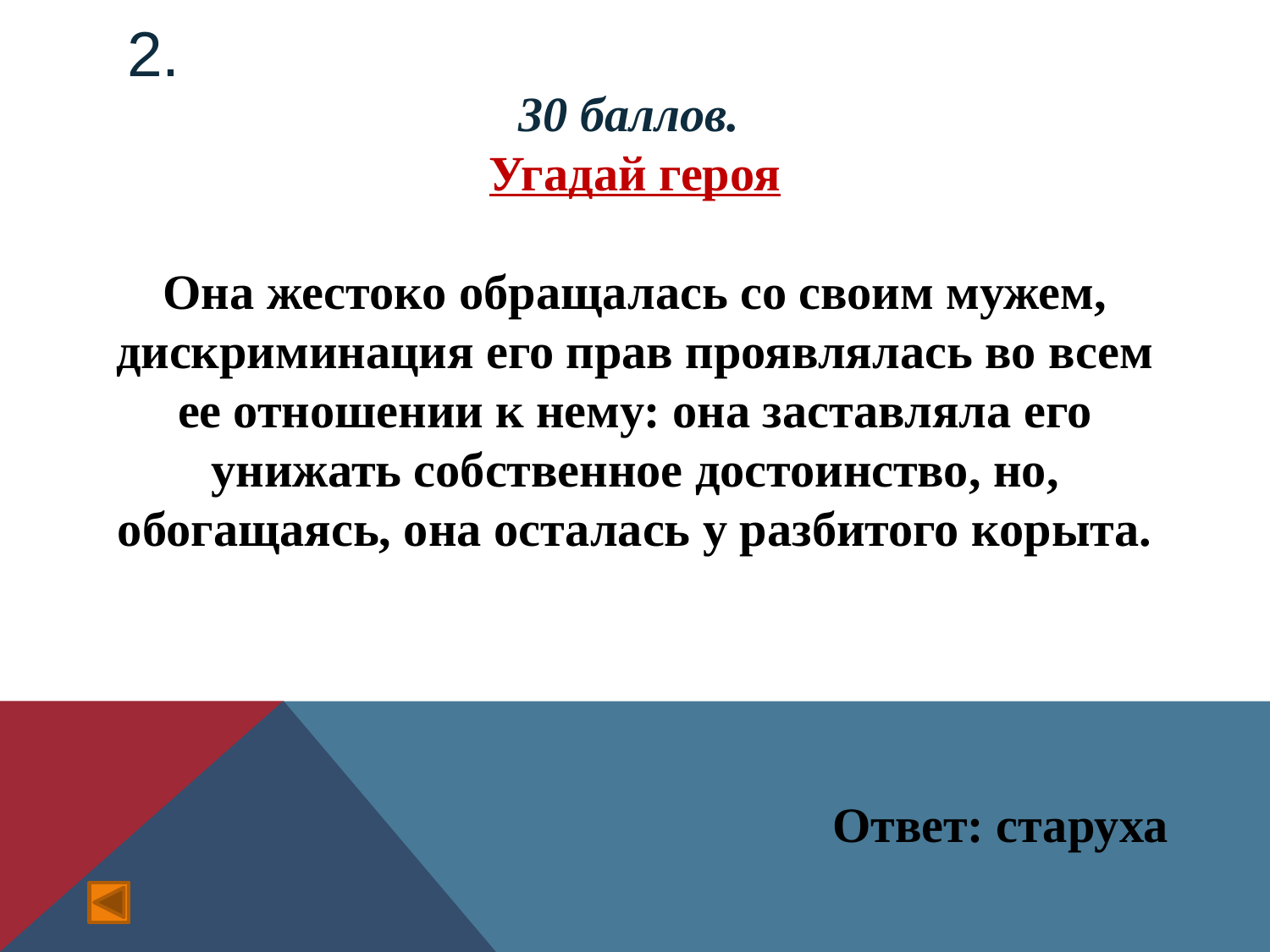

# 2.
30 баллов.
Угадай героя

Она жестоко обращалась со своим мужем, дискриминация его прав проявлялась во всем ее отношении к нему: она заставляла его унижать собственное достоинство, но, обогащаясь, она осталась у разбитого корыта.

Ответ: старуха